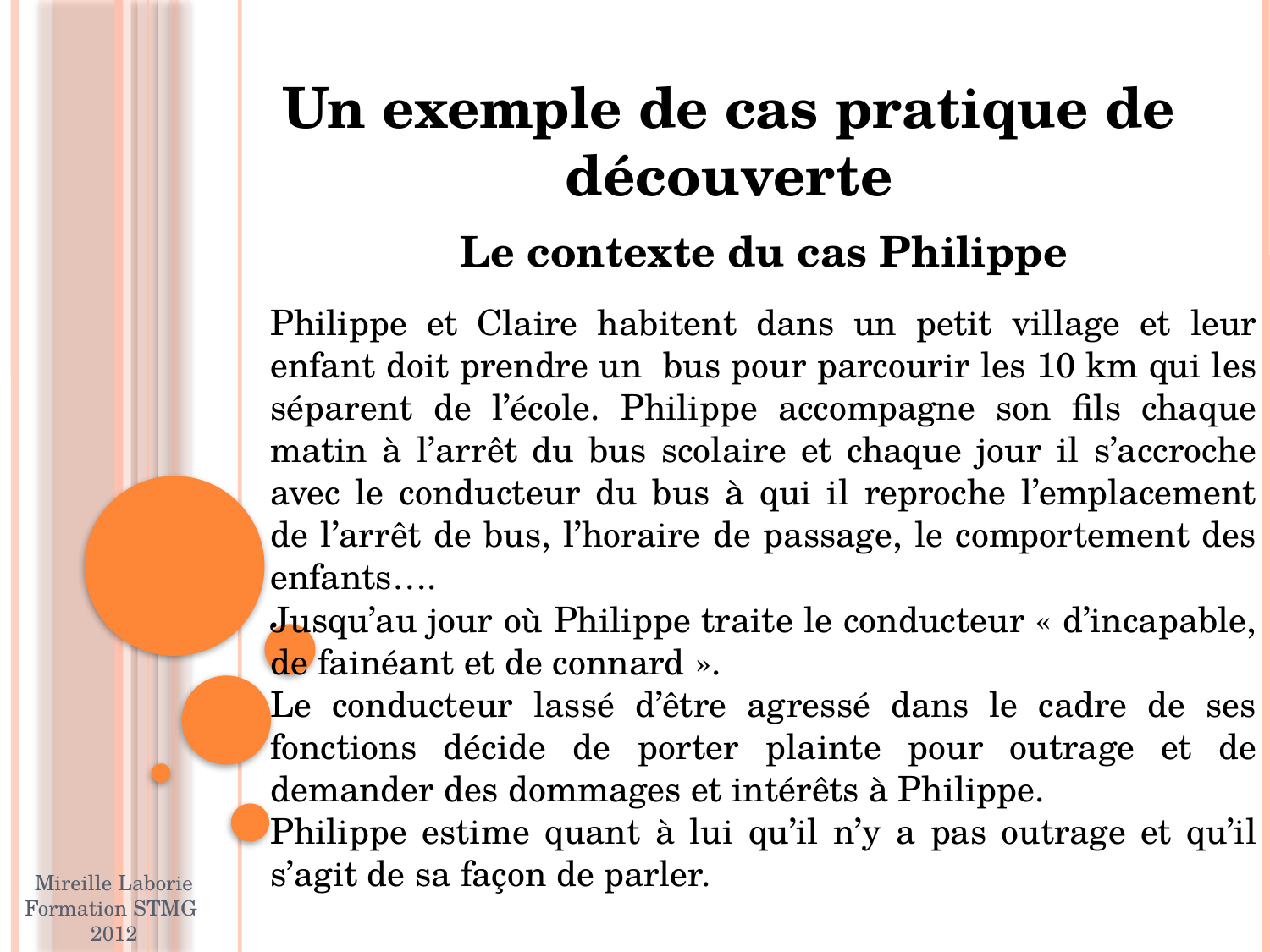

Un exemple de cas pratique de découverte
Le contexte du cas Philippe

Philippe et Claire habitent dans un petit village et leur enfant doit prendre un  bus pour parcourir les 10 km qui les séparent de l’école. Philippe accompagne son fils chaque matin à l’arrêt du bus scolaire et chaque jour il s’accroche avec le conducteur du bus à qui il reproche l’emplacement de l’arrêt de bus, l’horaire de passage, le comportement des enfants….
Jusqu’au jour où Philippe traite le conducteur « d’incapable, de fainéant et de connard ».
Le conducteur lassé d’être agressé dans le cadre de ses fonctions décide de porter plainte pour outrage et de demander des dommages et intérêts à Philippe.
Philippe estime quant à lui qu’il n’y a pas outrage et qu’il s’agit de sa façon de parler.
Mireille Laborie Formation STMG  2012